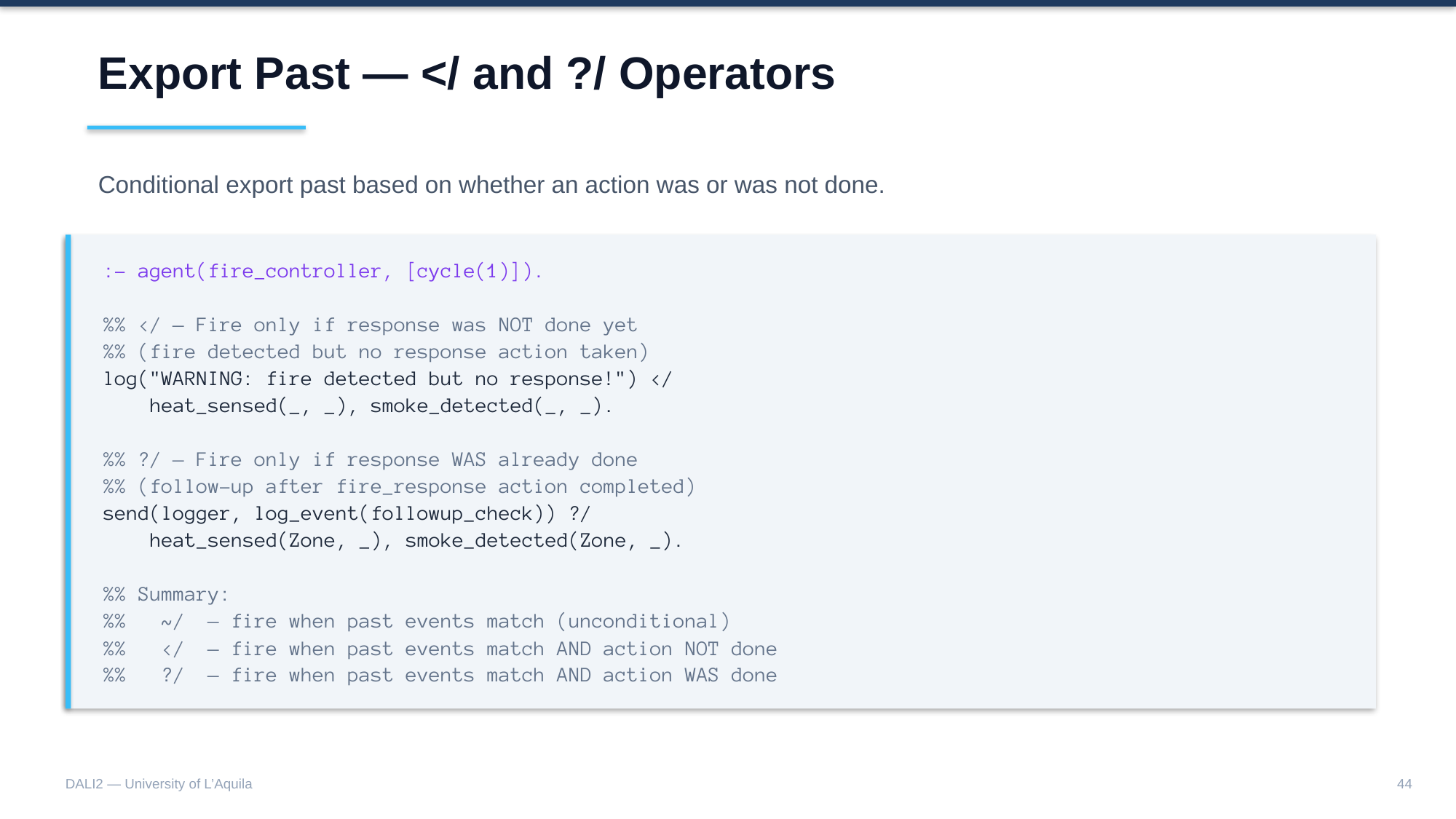

Export Past — </ and ?/ Operators

Conditional export past based on whether an action was or was not done.

:- agent(fire_controller, [cycle(1)]).

%% </ — Fire only if response was NOT done yet
%% (fire detected but no response action taken)
log("WARNING: fire detected but no response!") </
    heat_sensed(_, _), smoke_detected(_, _).

%% ?/ — Fire only if response WAS already done
%% (follow-up after fire_response action completed)
send(logger, log_event(followup_check)) ?/
    heat_sensed(Zone, _), smoke_detected(Zone, _).

%% Summary:
%%   ~/  — fire when past events match (unconditional)
%%   </  — fire when past events match AND action NOT done
%%   ?/  — fire when past events match AND action WAS done
DALI2 — University of L’Aquila
44